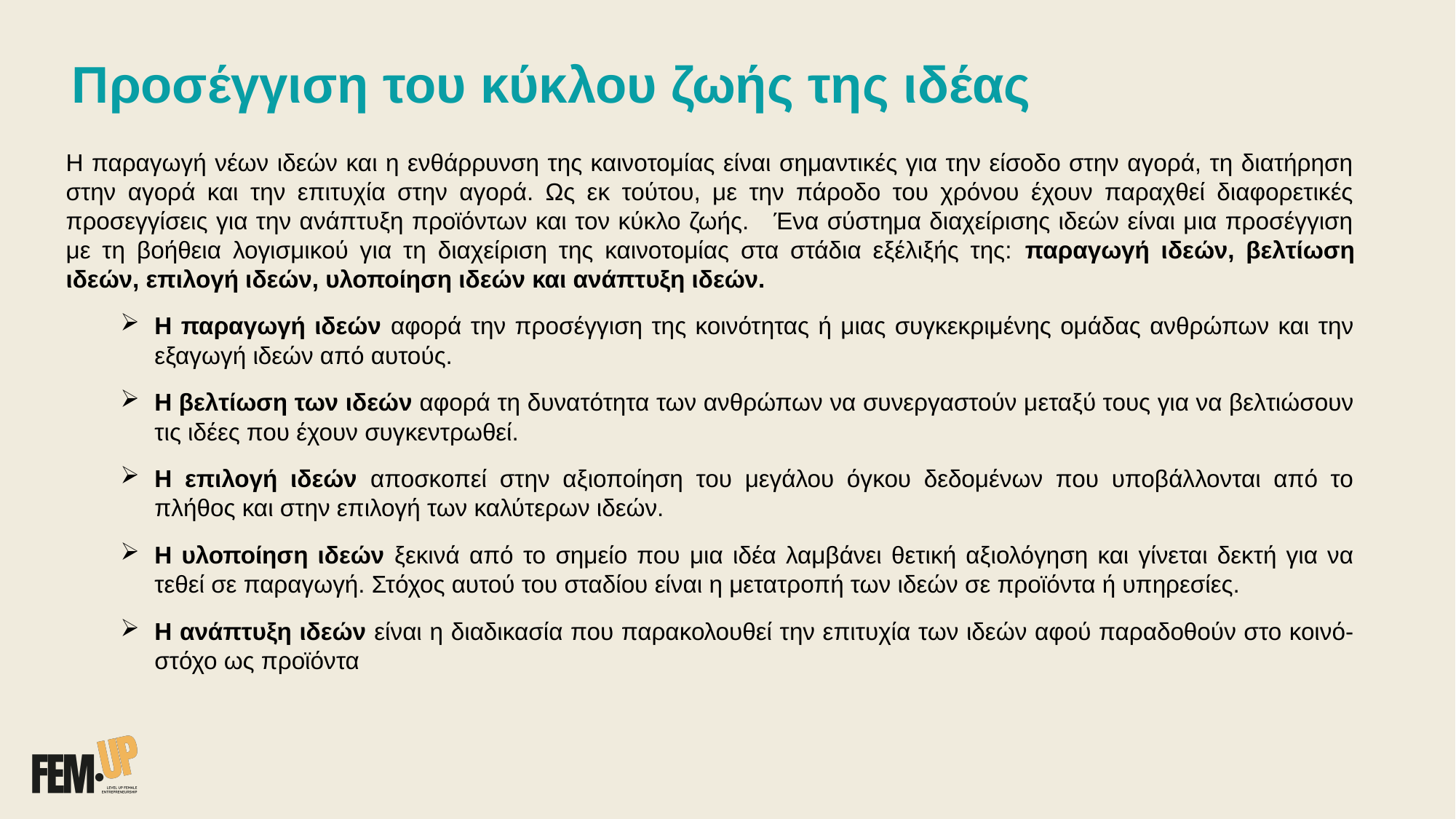

Προσέγγιση του κύκλου ζωής της ιδέας
Η παραγωγή νέων ιδεών και η ενθάρρυνση της καινοτομίας είναι σημαντικές για την είσοδο στην αγορά, τη διατήρηση στην αγορά και την επιτυχία στην αγορά. Ως εκ τούτου, με την πάροδο του χρόνου έχουν παραχθεί διαφορετικές προσεγγίσεις για την ανάπτυξη προϊόντων και τον κύκλο ζωής.   Ένα σύστημα διαχείρισης ιδεών είναι μια προσέγγιση με τη βοήθεια λογισμικού για τη διαχείριση της καινοτομίας στα στάδια εξέλιξής της: παραγωγή ιδεών, βελτίωση ιδεών, επιλογή ιδεών, υλοποίηση ιδεών και ανάπτυξη ιδεών.
Η παραγωγή ιδεών αφορά την προσέγγιση της κοινότητας ή μιας συγκεκριμένης ομάδας ανθρώπων και την εξαγωγή ιδεών από αυτούς.
Η βελτίωση των ιδεών αφορά τη δυνατότητα των ανθρώπων να συνεργαστούν μεταξύ τους για να βελτιώσουν τις ιδέες που έχουν συγκεντρωθεί.
Η επιλογή ιδεών αποσκοπεί στην αξιοποίηση του μεγάλου όγκου δεδομένων που υποβάλλονται από το πλήθος και στην επιλογή των καλύτερων ιδεών.
Η υλοποίηση ιδεών ξεκινά από το σημείο που μια ιδέα λαμβάνει θετική αξιολόγηση και γίνεται δεκτή για να τεθεί σε παραγωγή. Στόχος αυτού του σταδίου είναι η μετατροπή των ιδεών σε προϊόντα ή υπηρεσίες.
Η ανάπτυξη ιδεών είναι η διαδικασία που παρακολουθεί την επιτυχία των ιδεών αφού παραδοθούν στο κοινό-στόχο ως προϊόντα

​